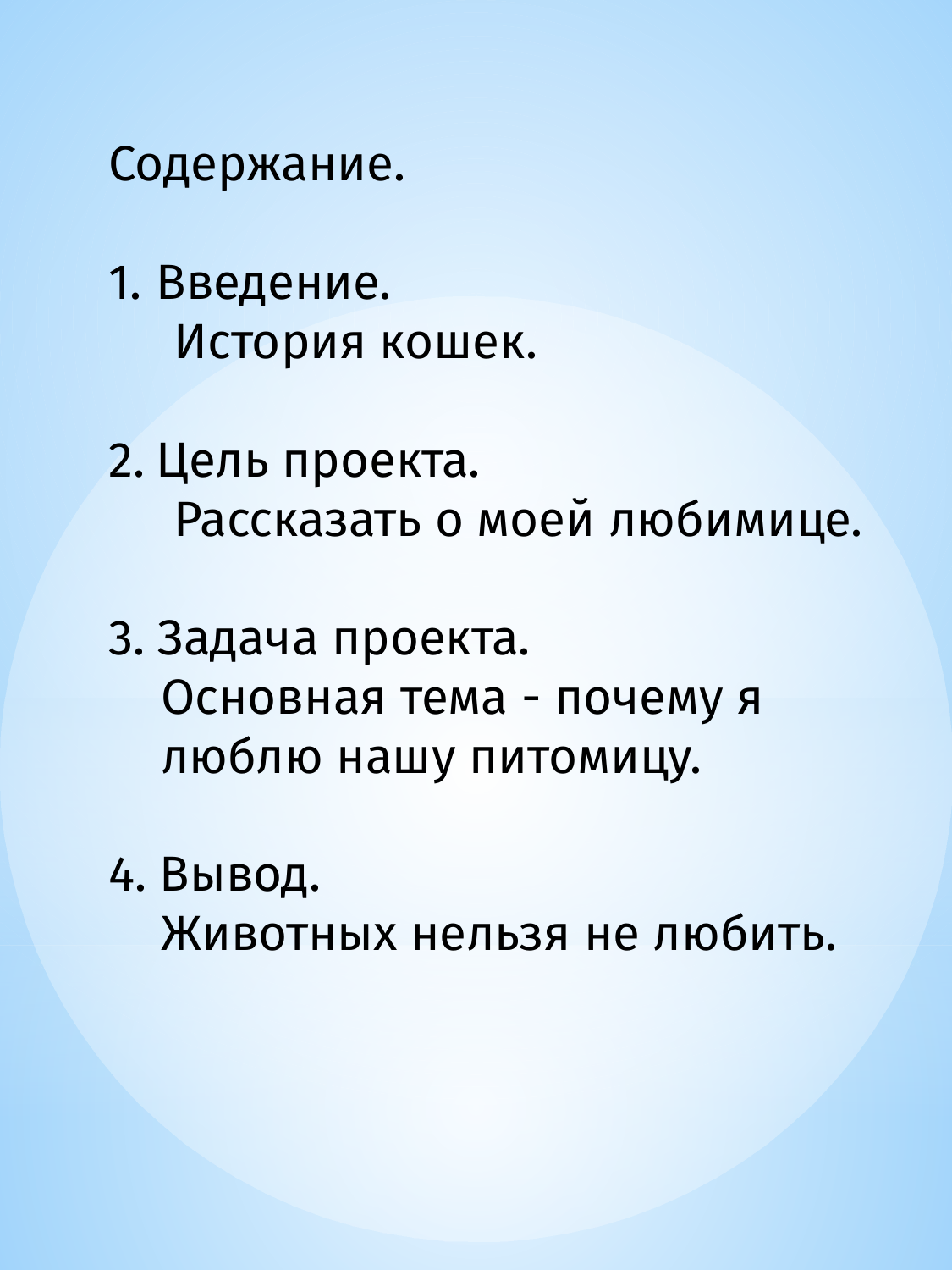

Содержание.

Введение.
     История кошек.

Цель проекта.
     Рассказать о моей любимице.

3. Задача проекта.
    Основная тема - почему я
    люблю нашу питомицу.

4. Вывод.
    Животных нельзя не любить.